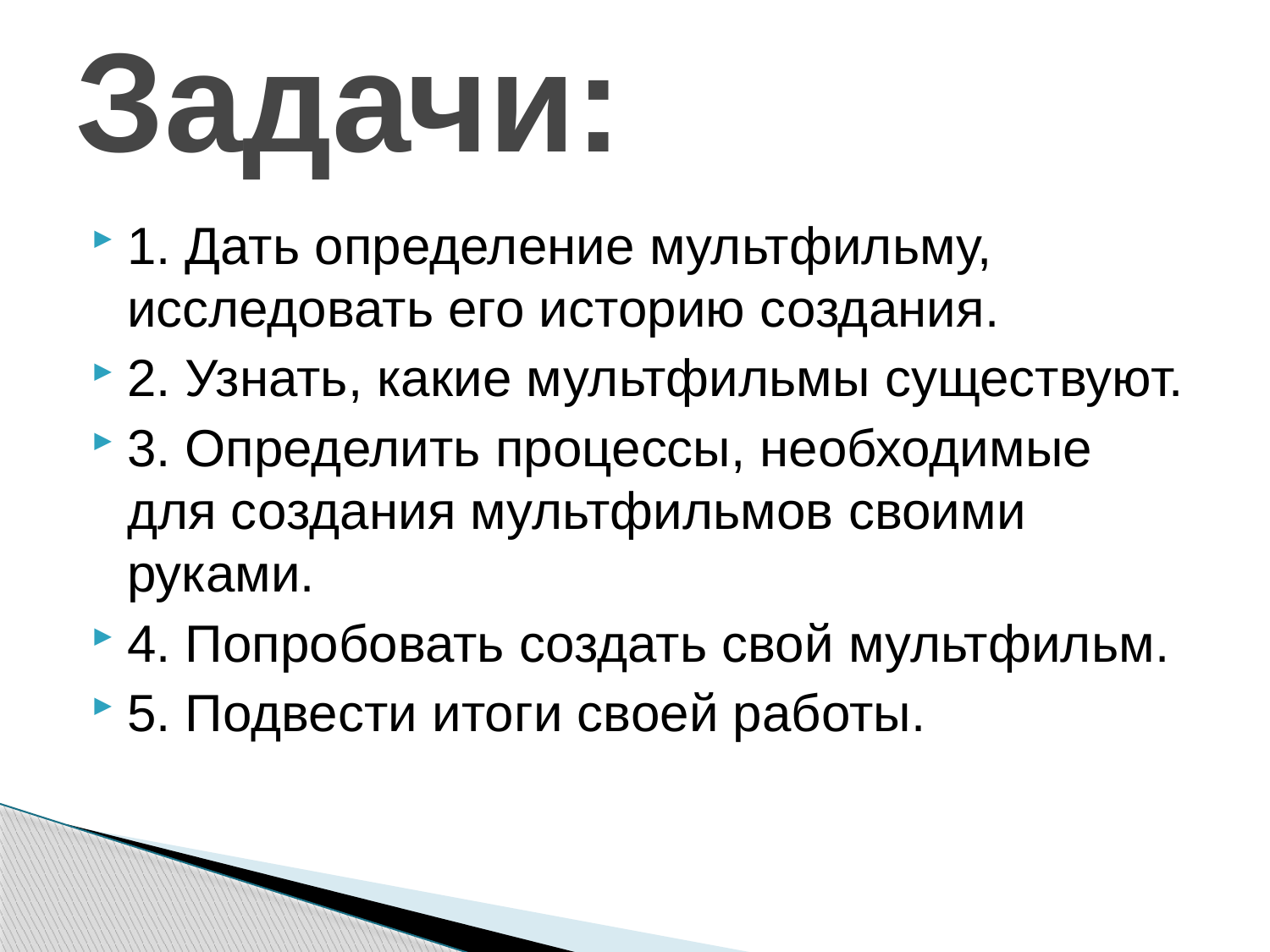

# Задачи:
1. Дать определение мультфильму, исследовать его историю создания.
2. Узнать, какие мультфильмы существуют.
3. Определить процессы, необходимые для создания мультфильмов своими руками.
4. Попробовать создать свой мультфильм.
5. Подвести итоги своей работы.